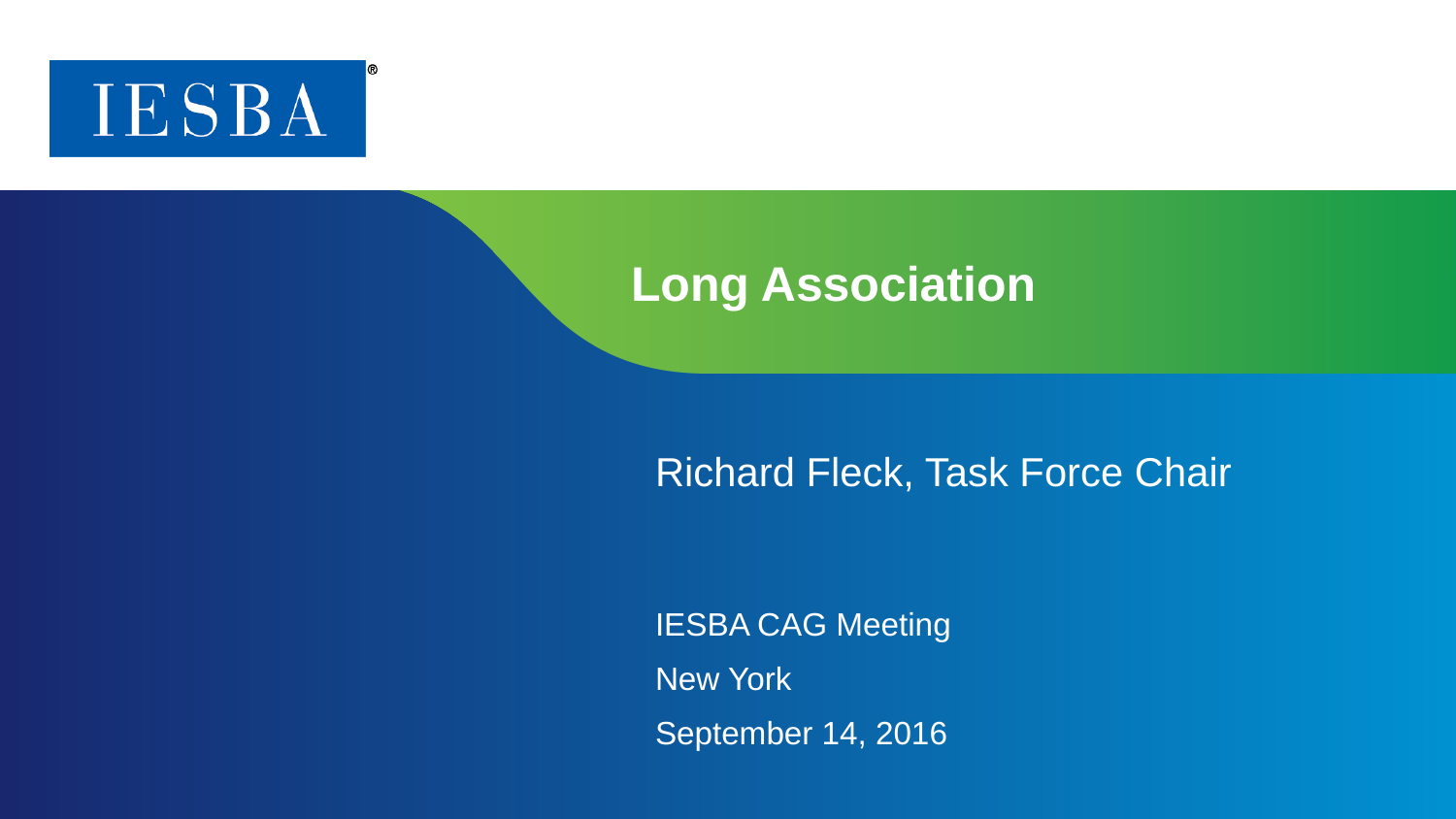

# Long Association
Richard Fleck, Task Force Chair
IESBA CAG Meeting
New York
September 14, 2016